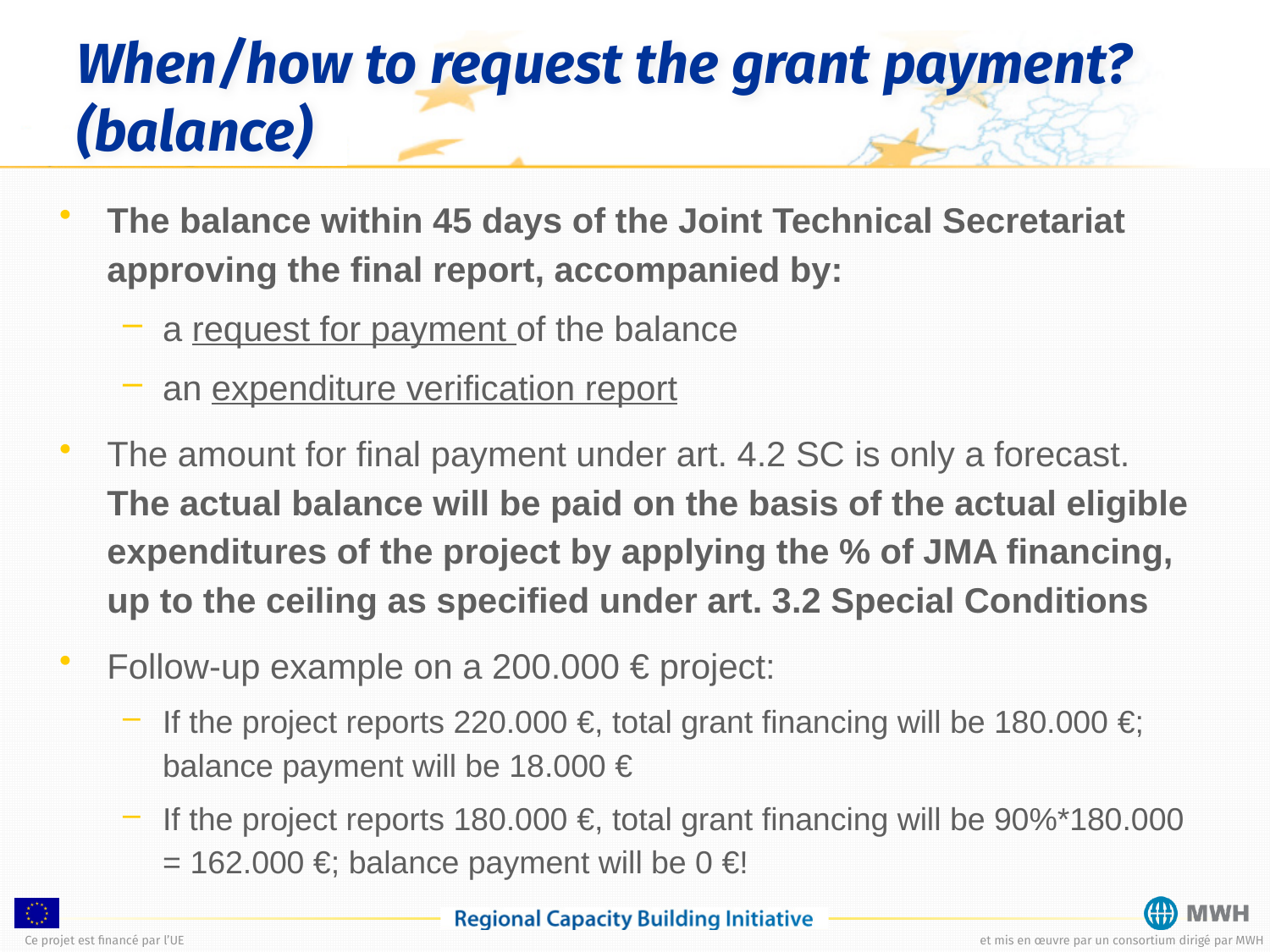

# When/how to request the grant payment? (balance)
The balance within 45 days of the Joint Technical Secretariat approving the final report, accompanied by:
a request for payment of the balance
an expenditure verification report
The amount for final payment under art. 4.2 SC is only a forecast. The actual balance will be paid on the basis of the actual eligible expenditures of the project by applying the % of JMA financing, up to the ceiling as specified under art. 3.2 Special Conditions
Follow-up example on a 200.000 € project:
If the project reports 220.000 €, total grant financing will be 180.000 €; balance payment will be 18.000 €
If the project reports 180.000 €, total grant financing will be 90%*180.000 = 162.000 €; balance payment will be 0 €!